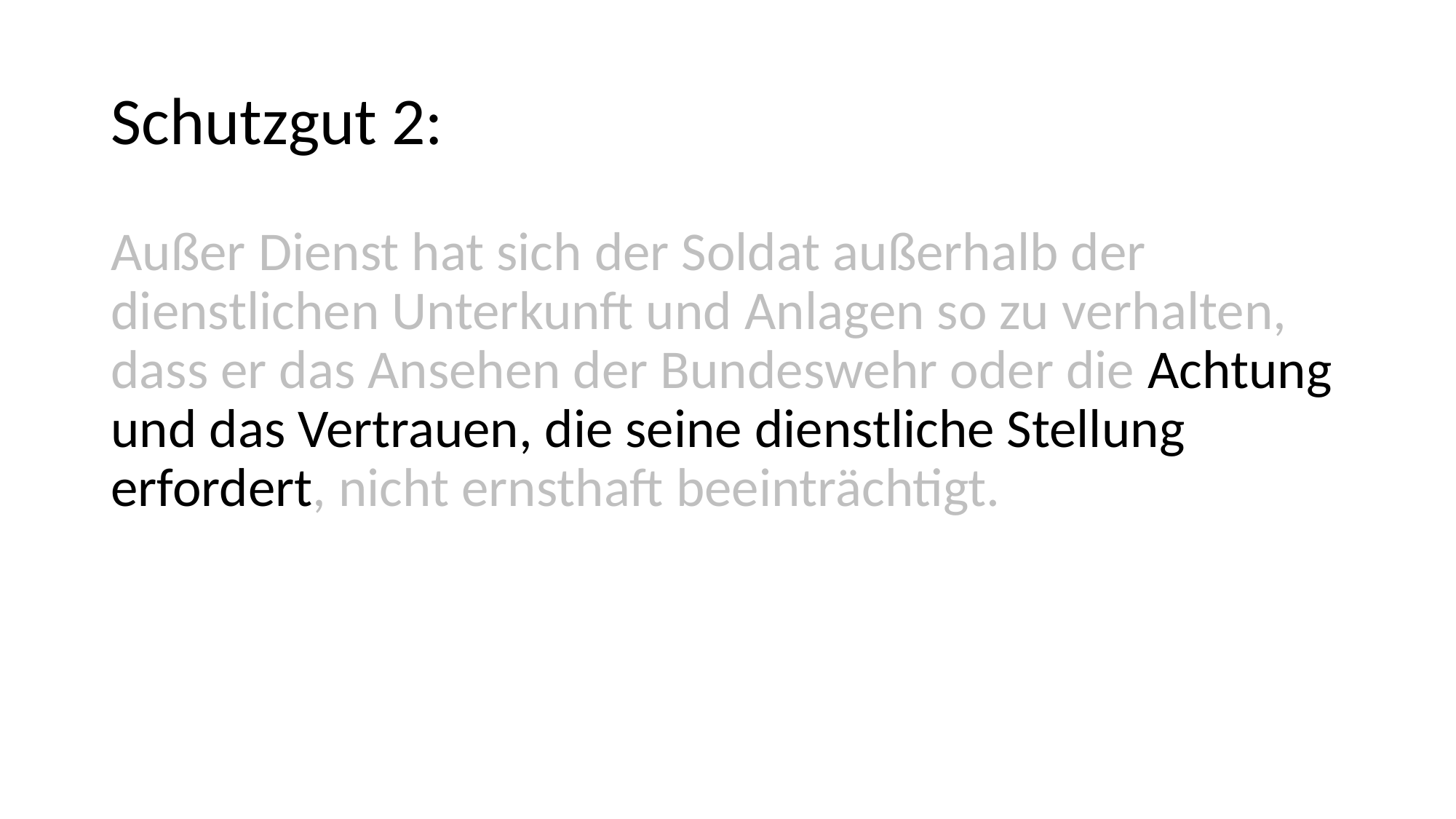

# Schutzgut 2:
Außer Dienst hat sich der Soldat außerhalb der dienstlichen Unterkunft und Anlagen so zu verhalten, dass er das Ansehen der Bundeswehr oder die Achtung und das Vertrauen, die seine dienstliche Stellung erfordert, nicht ernsthaft beeinträchtigt.